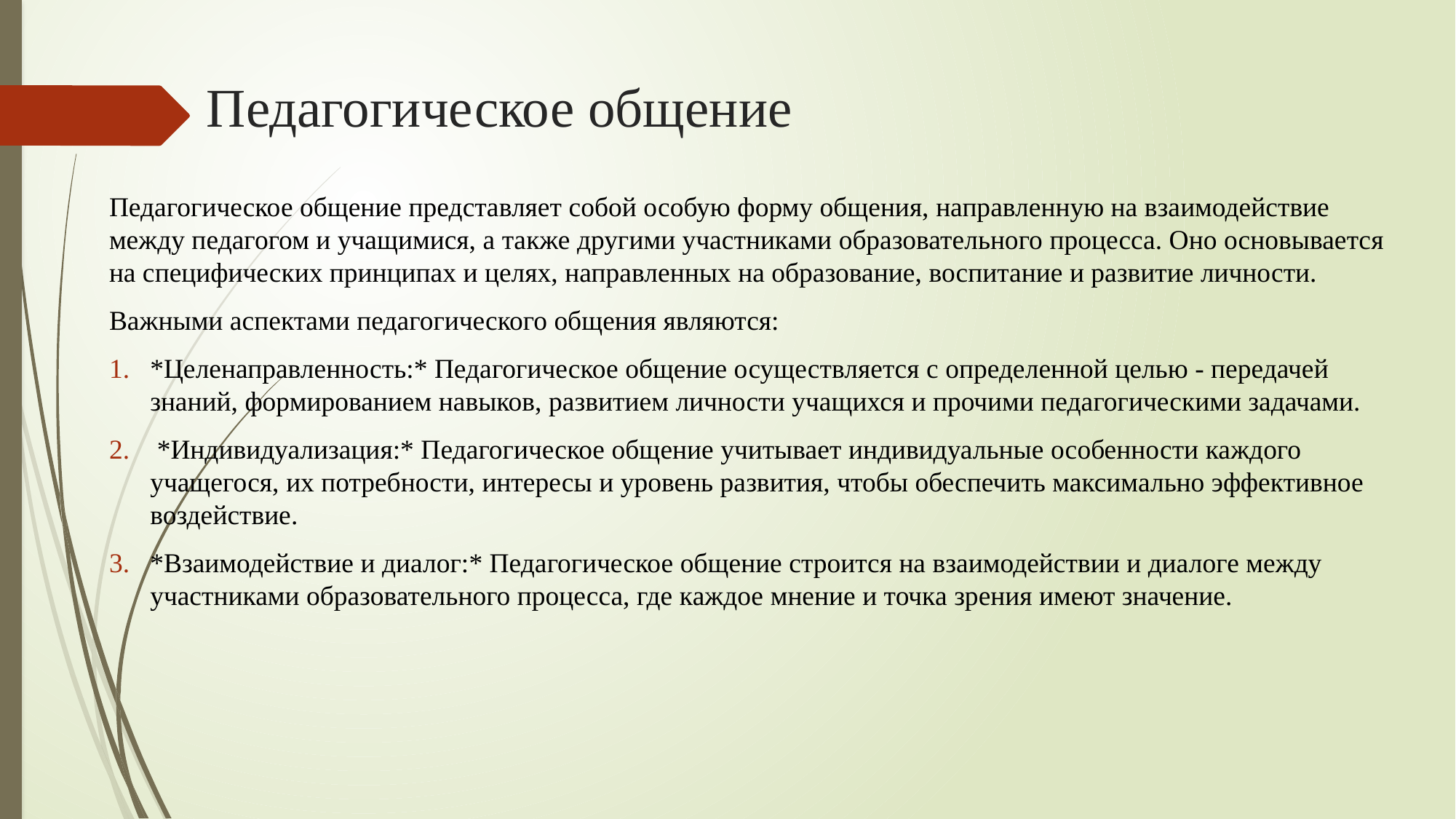

# Педагогическое общение
Педагогическое общение представляет собой особую форму общения, направленную на взаимодействие между педагогом и учащимися, а также другими участниками образовательного процесса. Оно основывается на специфических принципах и целях, направленных на образование, воспитание и развитие личности.
Важными аспектами педагогического общения являются:
*Целенаправленность:* Педагогическое общение осуществляется с определенной целью - передачей знаний, формированием навыков, развитием личности учащихся и прочими педагогическими задачами.
 *Индивидуализация:* Педагогическое общение учитывает индивидуальные особенности каждого учащегося, их потребности, интересы и уровень развития, чтобы обеспечить максимально эффективное воздействие.
*Взаимодействие и диалог:* Педагогическое общение строится на взаимодействии и диалоге между участниками образовательного процесса, где каждое мнение и точка зрения имеют значение.